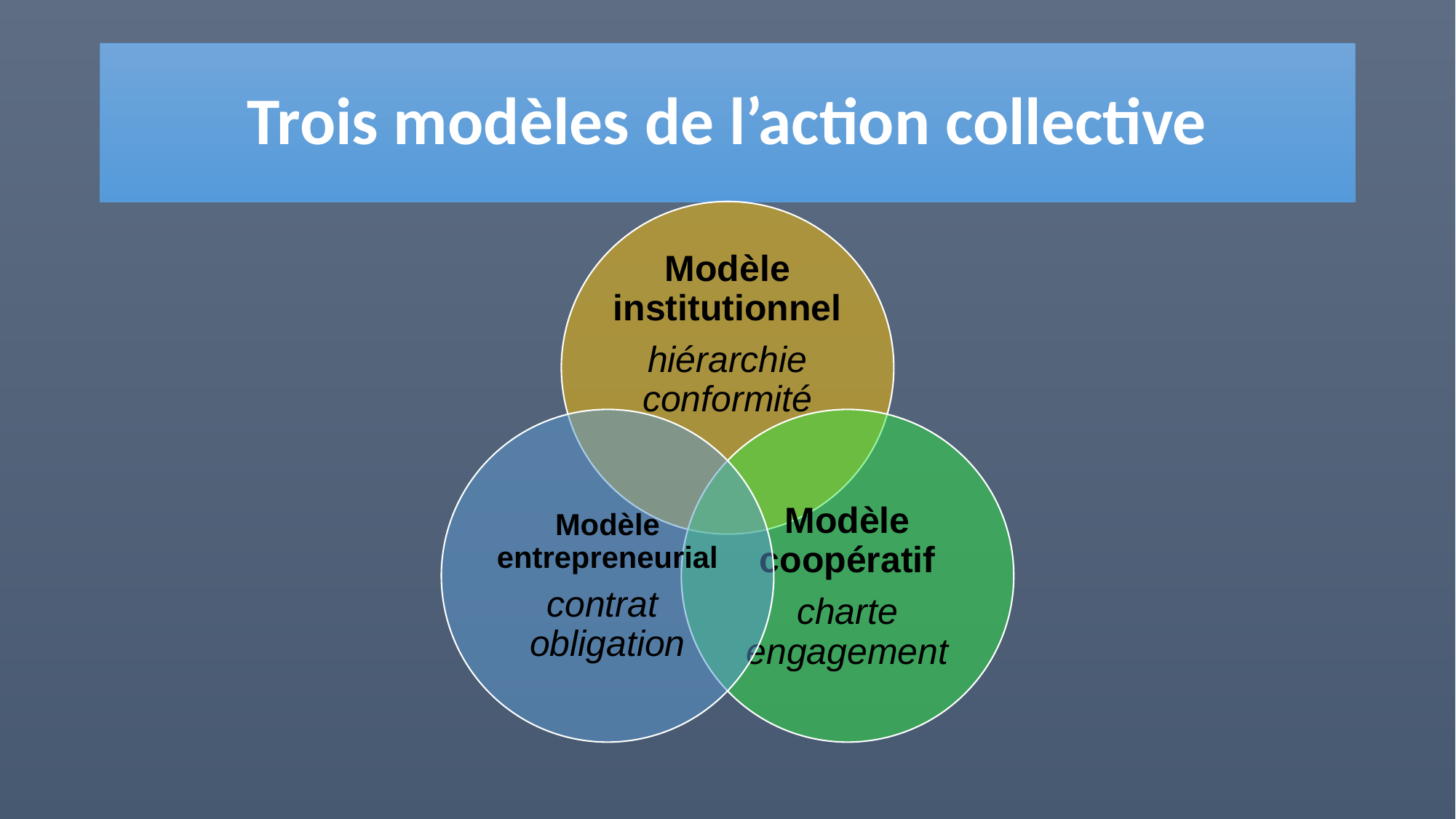

# Trois modèles de l’action collective
Modèle institutionnel
hiérarchie
conformité
Modèle coopératif
charte
engagement
Modèle entrepreneurial
contrat  obligation